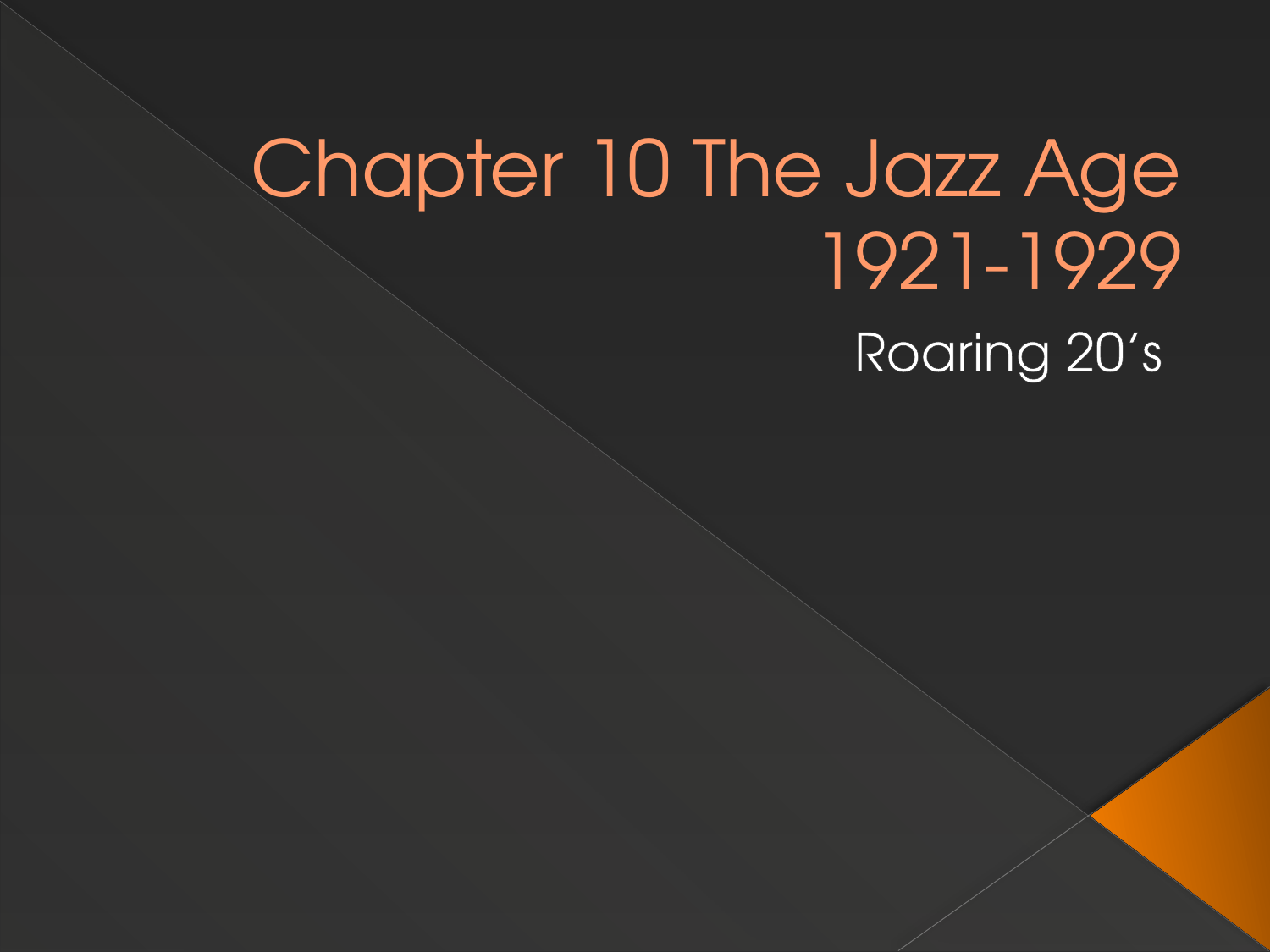

# Chapter 10 The Jazz Age 1921-1929
Roaring 20’s